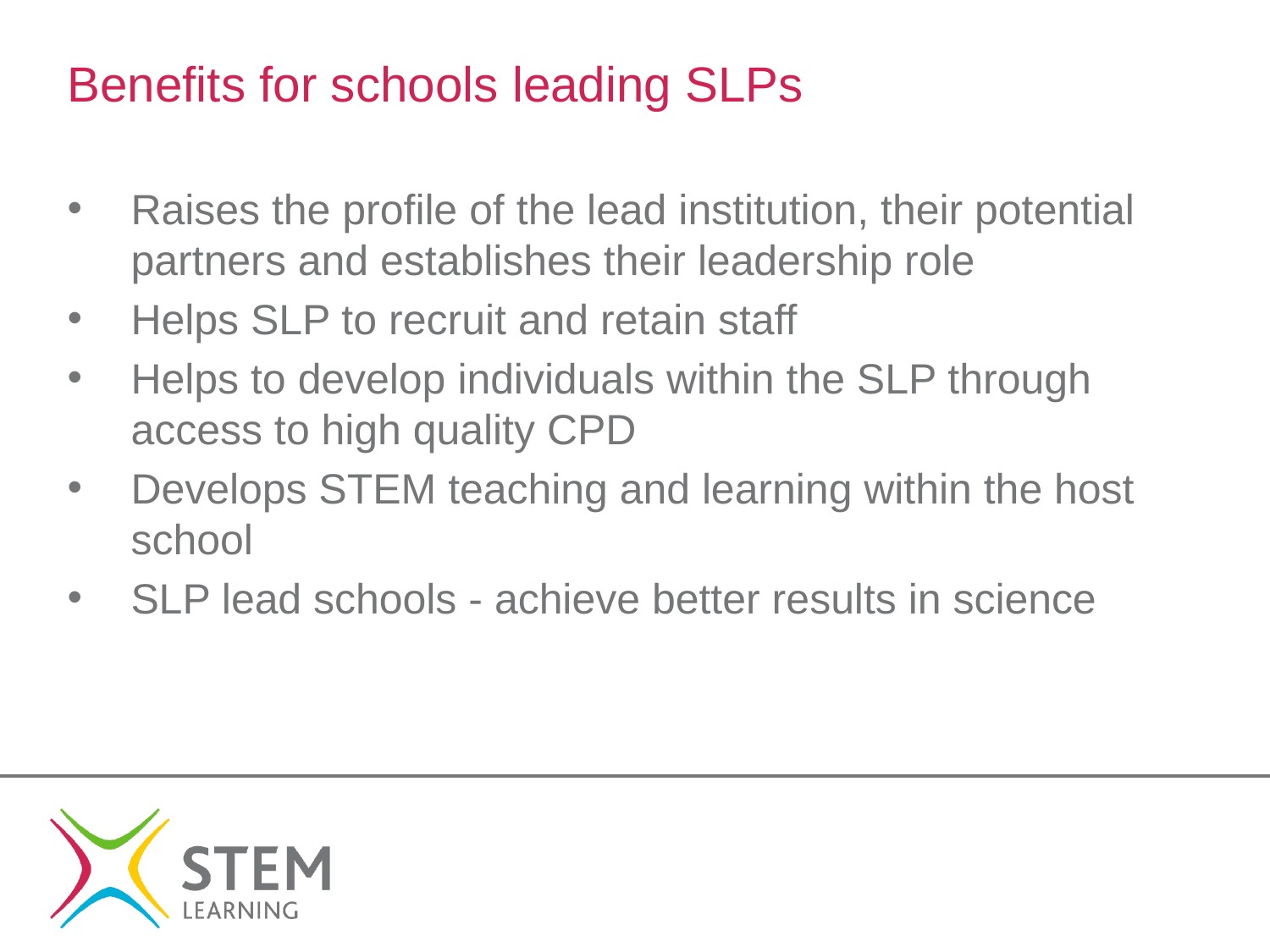

# Benefits for schools leading SLPs
Raises the profile of the lead institution, their potential partners and establishes their leadership role
Helps SLP to recruit and retain staff
Helps to develop individuals within the SLP through access to high quality CPD
Develops STEM teaching and learning within the host school
SLP lead schools - achieve better results in science